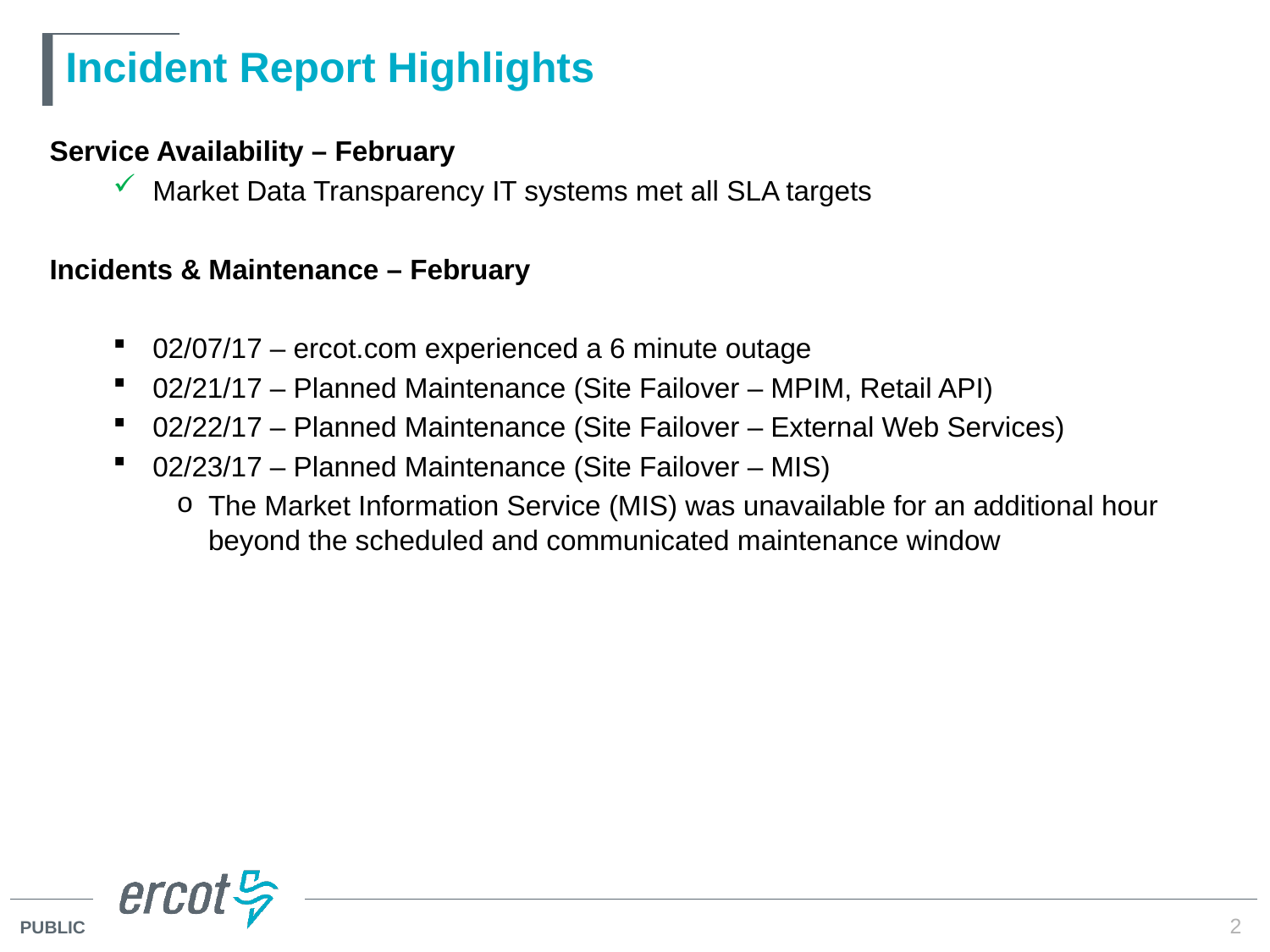

# Incident Report Highlights
Service Availability – February
Market Data Transparency IT systems met all SLA targets

Incidents & Maintenance – February

02/07/17 – ercot.com experienced a 6 minute outage
02/21/17 – Planned Maintenance (Site Failover – MPIM, Retail API)
02/22/17 – Planned Maintenance (Site Failover – External Web Services)
02/23/17 – Planned Maintenance (Site Failover – MIS)
The Market Information Service (MIS) was unavailable for an additional hour beyond the scheduled and communicated maintenance window

2